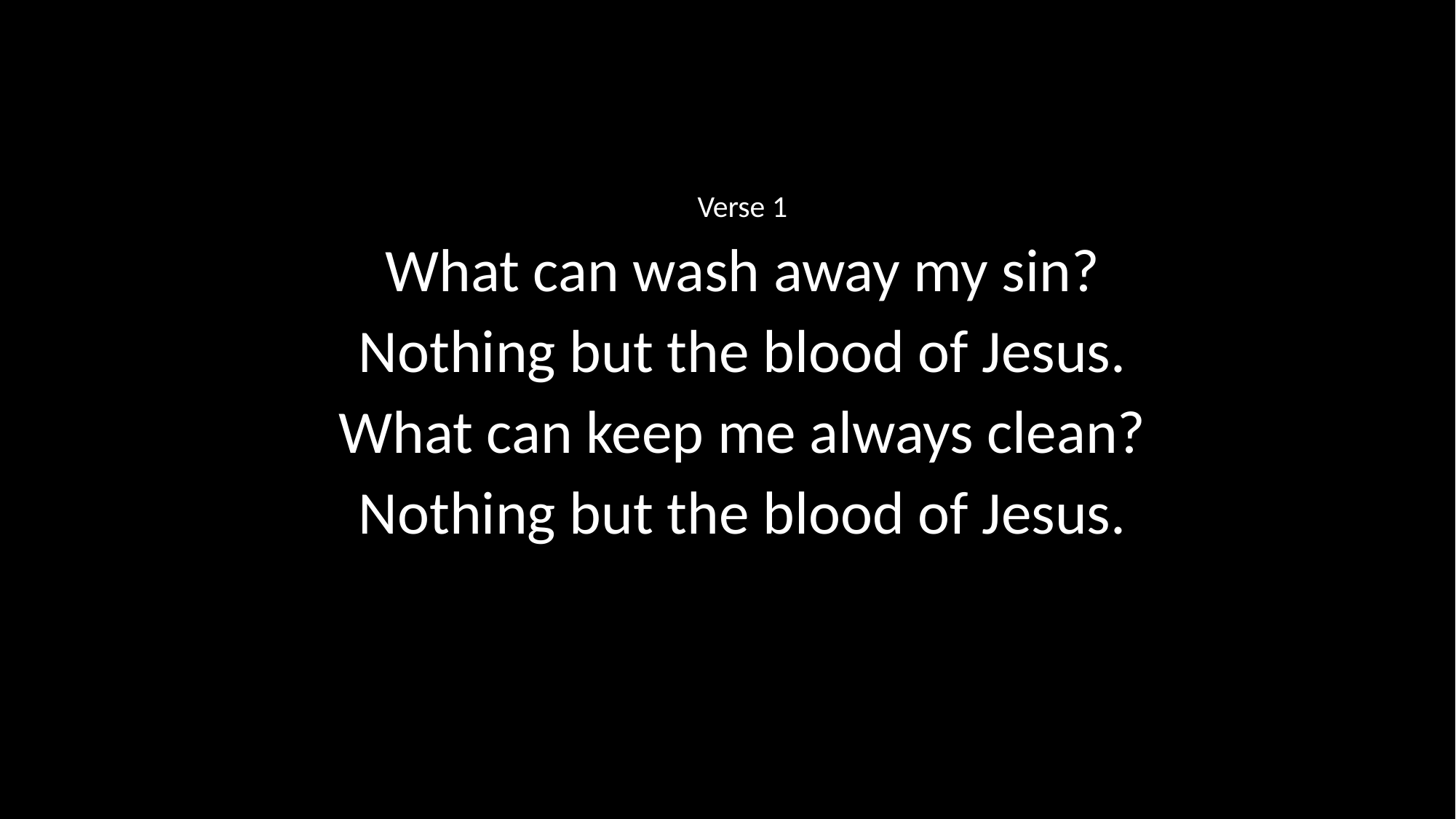

Verse 1
What can wash away my sin?
Nothing but the blood of Jesus.
What can keep me always clean?
Nothing but the blood of Jesus.